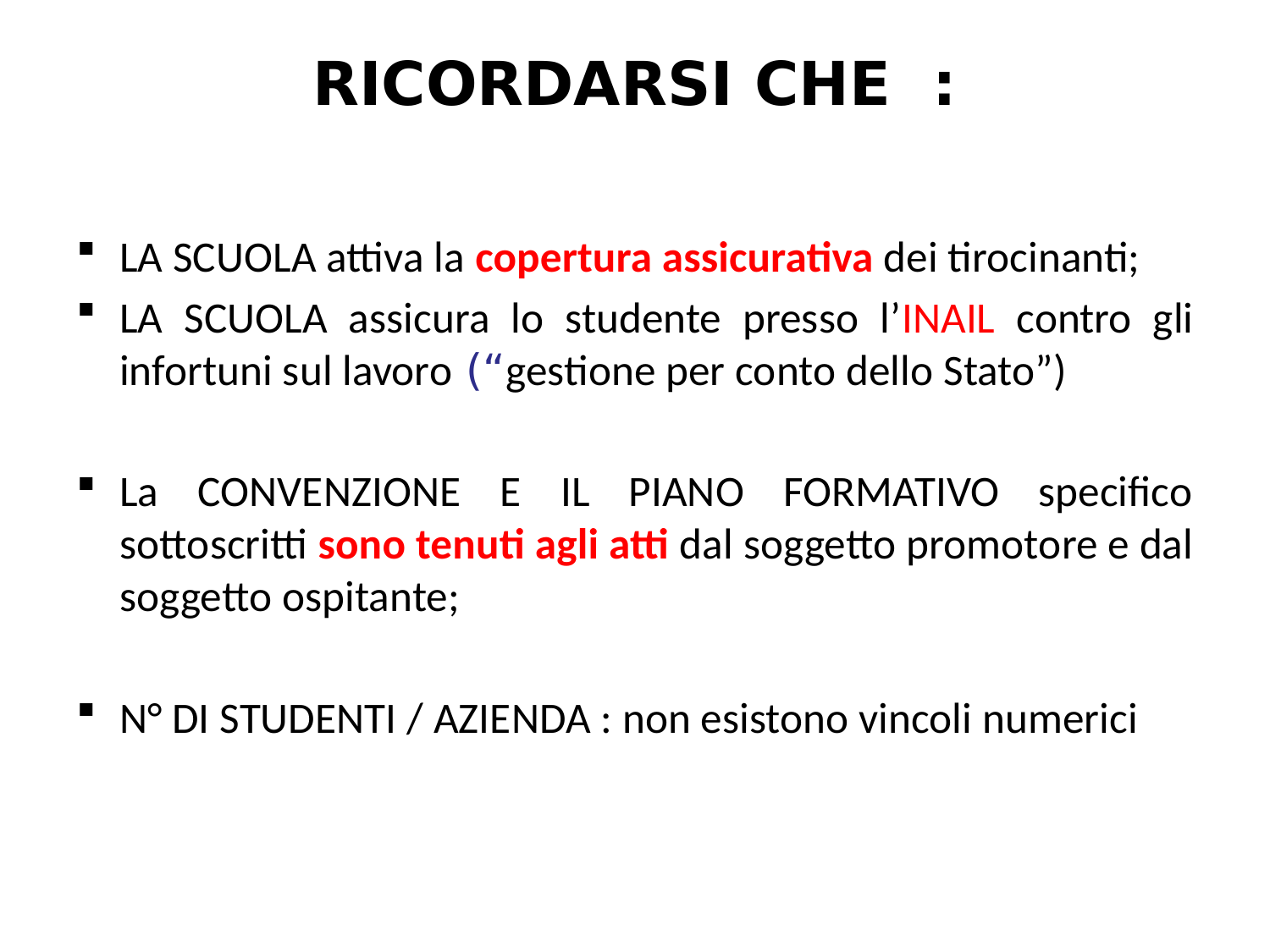

# RICORDARSI CHE  :
LA SCUOLA attiva la copertura assicurativa dei tirocinanti;
LA SCUOLA assicura lo studente presso l’INAIL contro gli infortuni sul lavoro (“gestione per conto dello Stato”)

La CONVENZIONE E IL PIANO FORMATIVO specifico sottoscritti sono tenuti agli atti dal soggetto promotore e dal soggetto ospitante;

N° DI STUDENTI / AZIENDA : non esistono vincoli numerici